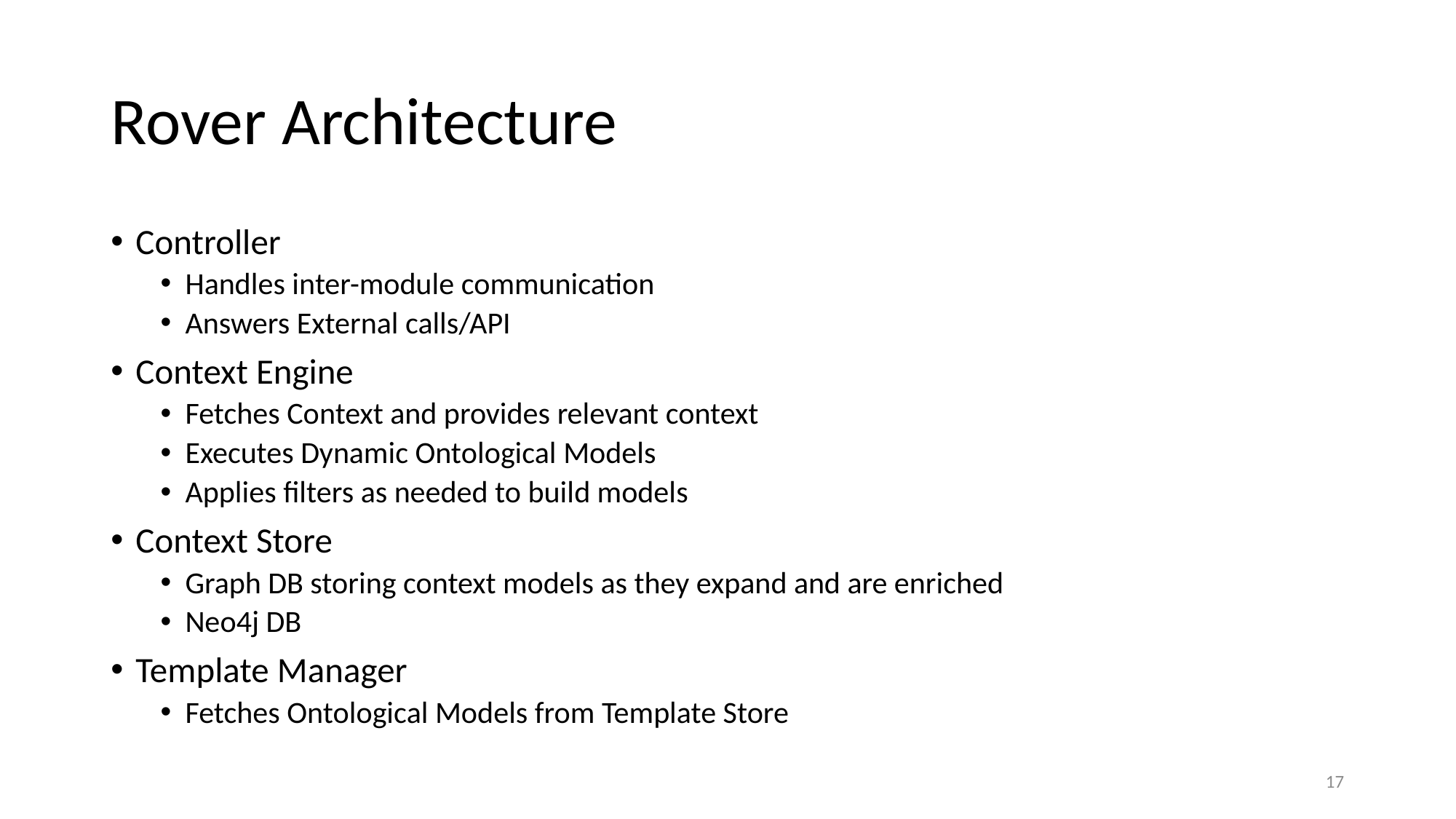

# Rover Architecture
Controller
Handles inter-module communication
Answers External calls/API
Context Engine
Fetches Context and provides relevant context
Executes Dynamic Ontological Models
Applies filters as needed to build models
Context Store
Graph DB storing context models as they expand and are enriched
Neo4j DB
Template Manager
Fetches Ontological Models from Template Store

17